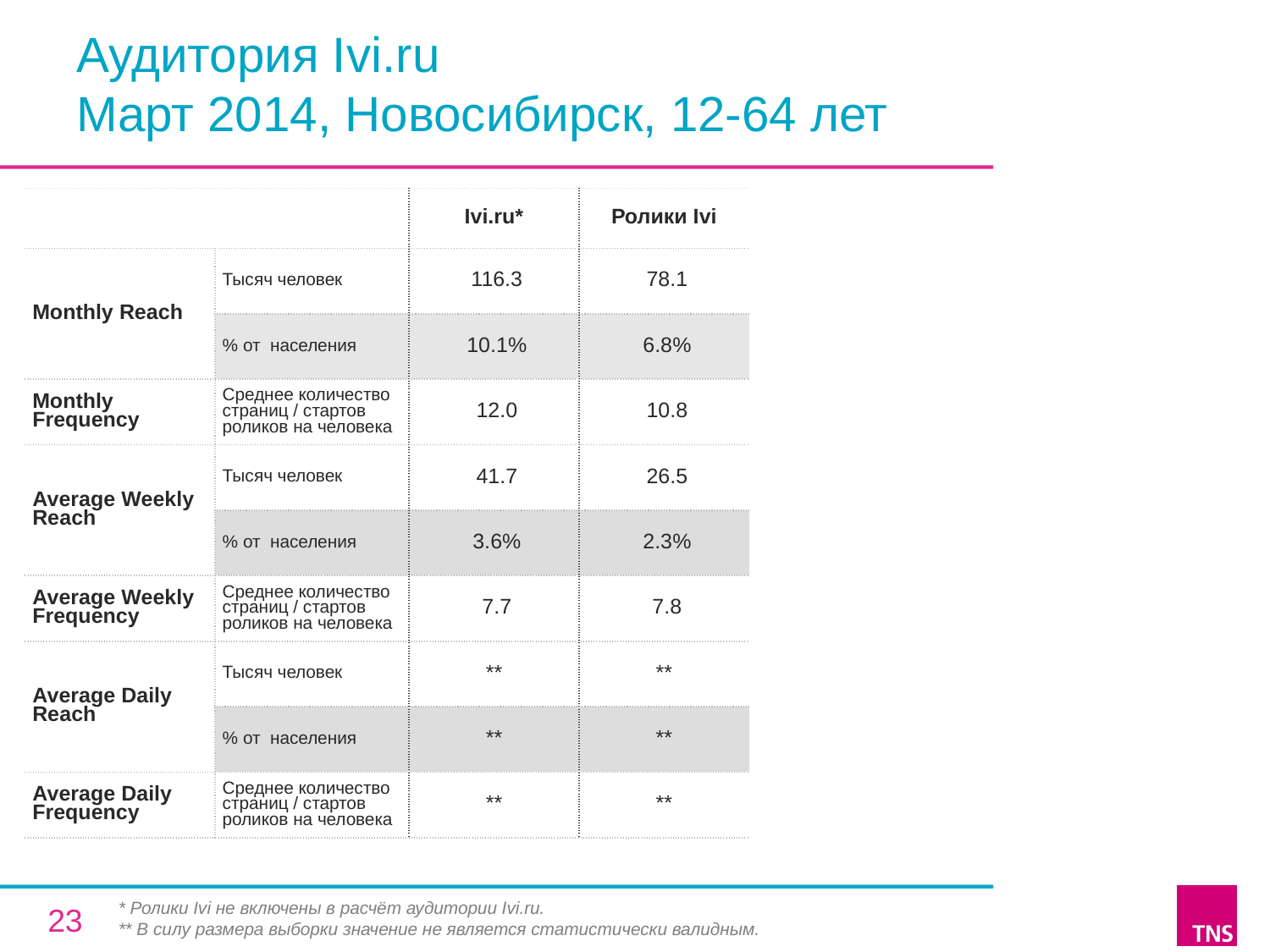

# Аудитория Ivi.ru Март 2014, Новосибирск, 12-64 лет
|  |  | Ivi.ru\* | Ролики Ivi |
| --- | --- | --- | --- |
| Monthly Reach | Тысяч человек | 116.3 | 78.1 |
|  | % от населения | 10.1% | 6.8% |
| Monthly Frequency | Среднее количество страниц / стартов роликов на человека | 12.0 | 10.8 |
| Average Weekly Reach | Тысяч человек | 41.7 | 26.5 |
|  | % от населения | 3.6% | 2.3% |
| Average Weekly Frequency | Среднее количество страниц / стартов роликов на человека | 7.7 | 7.8 |
| Average Daily Reach | Тысяч человек | \*\* | \*\* |
|  | % от населения | \*\* | \*\* |
| Average Daily Frequency | Среднее количество страниц / стартов роликов на человека | \*\* | \*\* |
* Ролики Ivi не включены в расчёт аудитории Ivi.ru.
** В силу размера выборки значение не является статистически валидным.
23